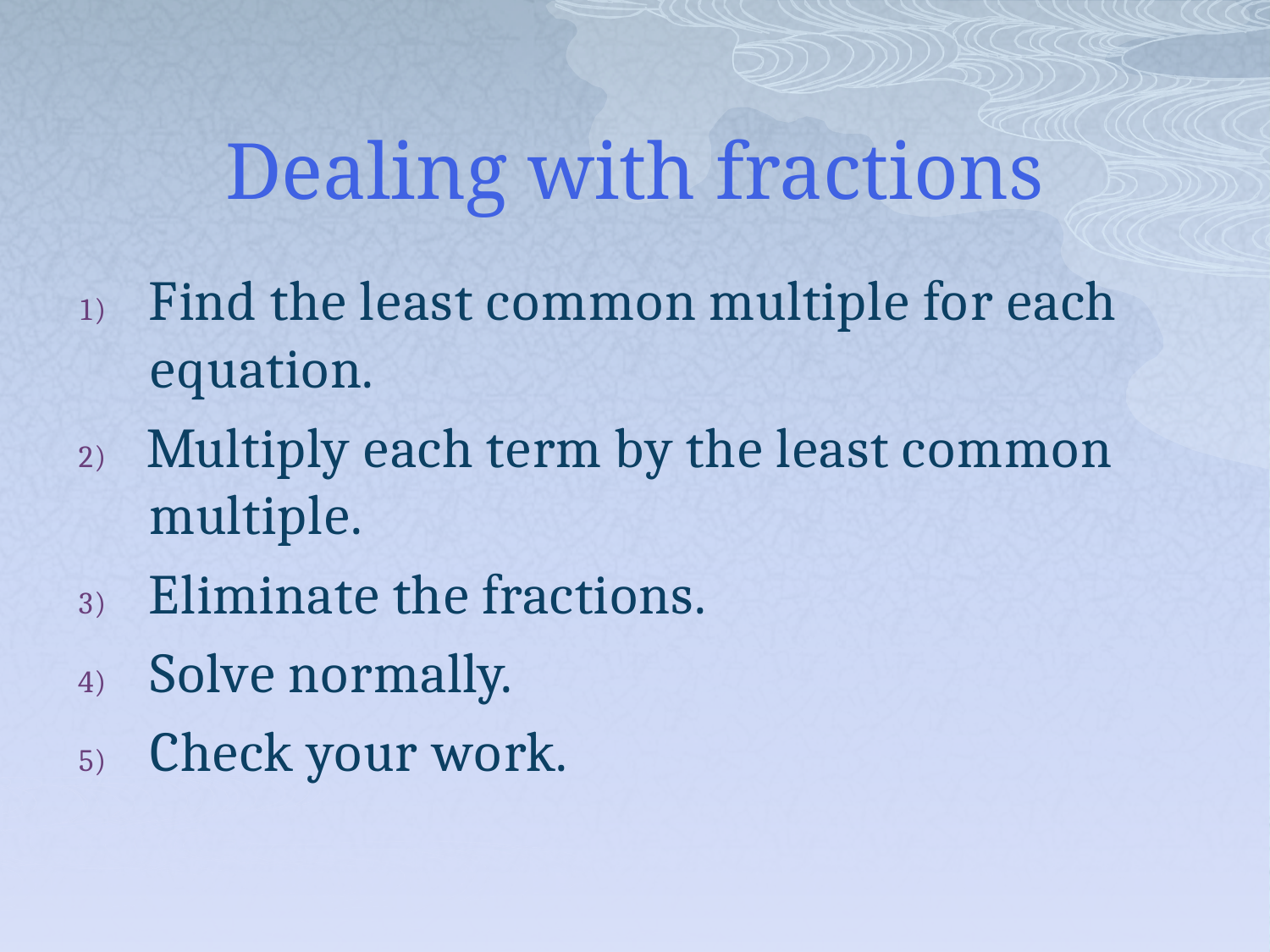

# Dealing with fractions
Find the least common multiple for each equation.
Multiply each term by the least common multiple.
Eliminate the fractions.
Solve normally.
Check your work.